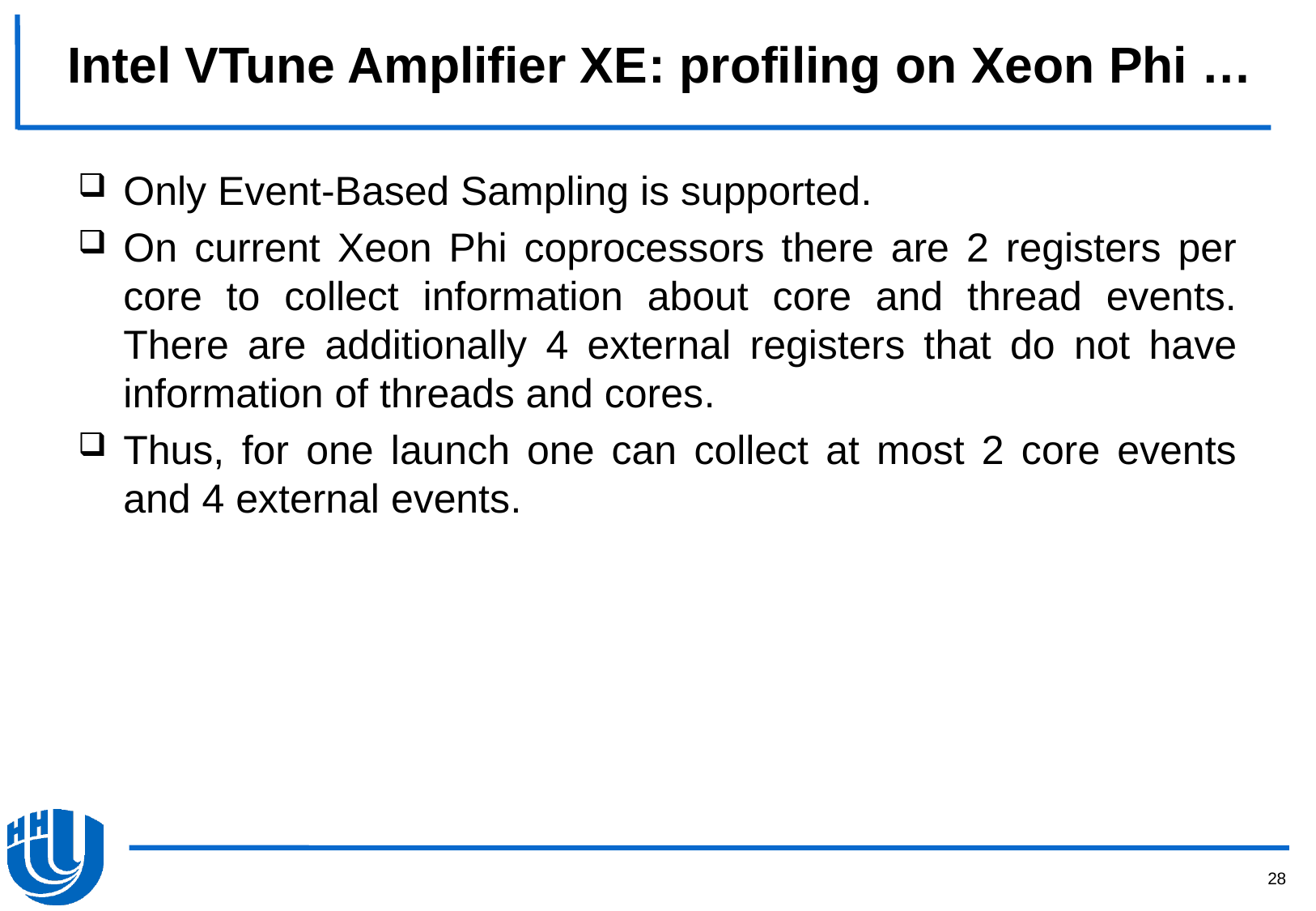

# Intel VTune Amplifier XE: profiling on Xeon Phi …
Only Event-Based Sampling is supported.
On current Xeon Phi coprocessors there are 2 registers per core to collect information about core and thread events. There are additionally 4 external registers that do not have information of threads and cores.
Thus, for one launch one can collect at most 2 core events and 4 external events.
28